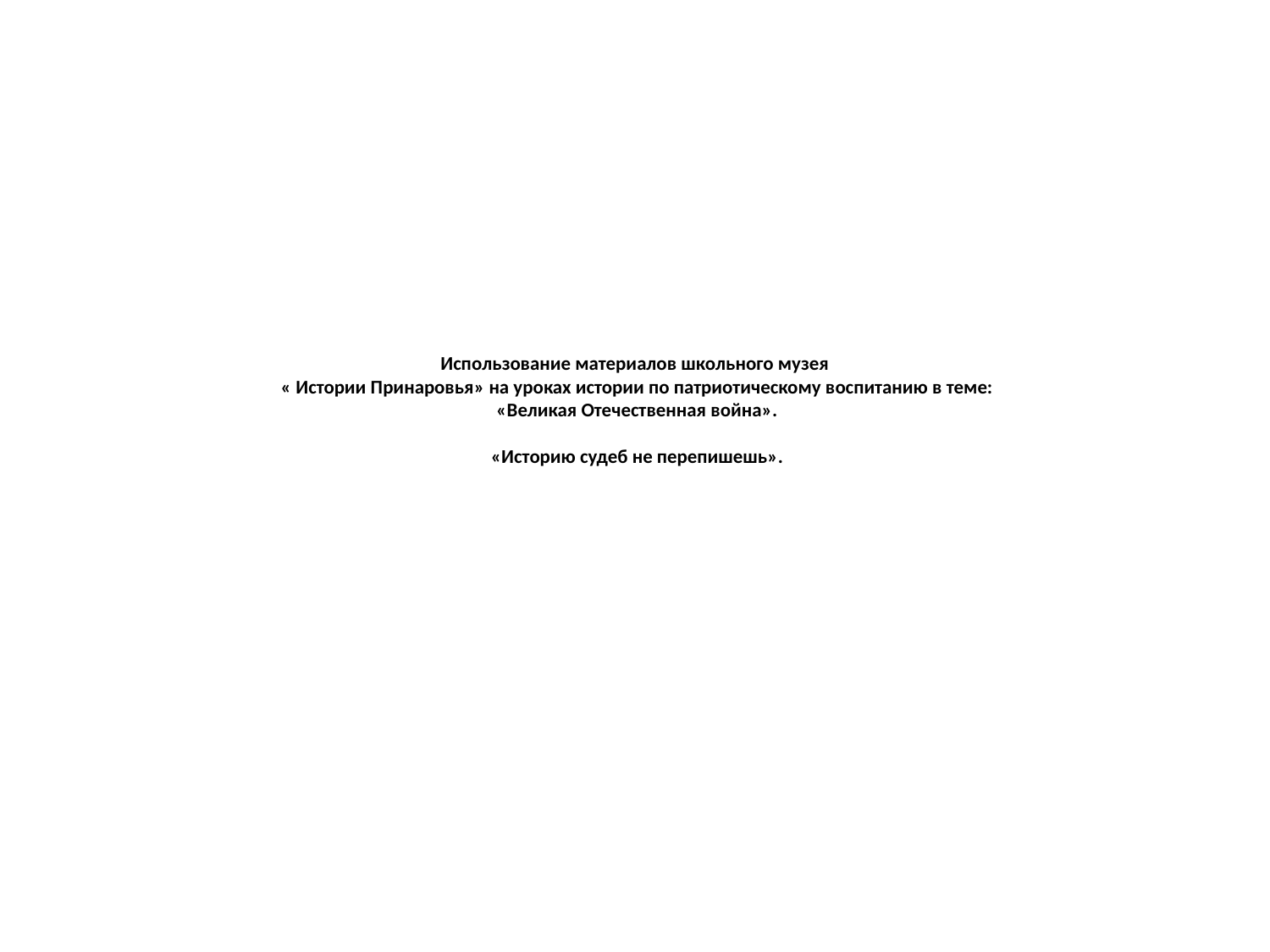

# Использование материалов школьного музея « Истории Принаровья» на уроках истории по патриотическому воспитанию в теме: «Великая Отечественная война». «Историю судеб не перепишешь».